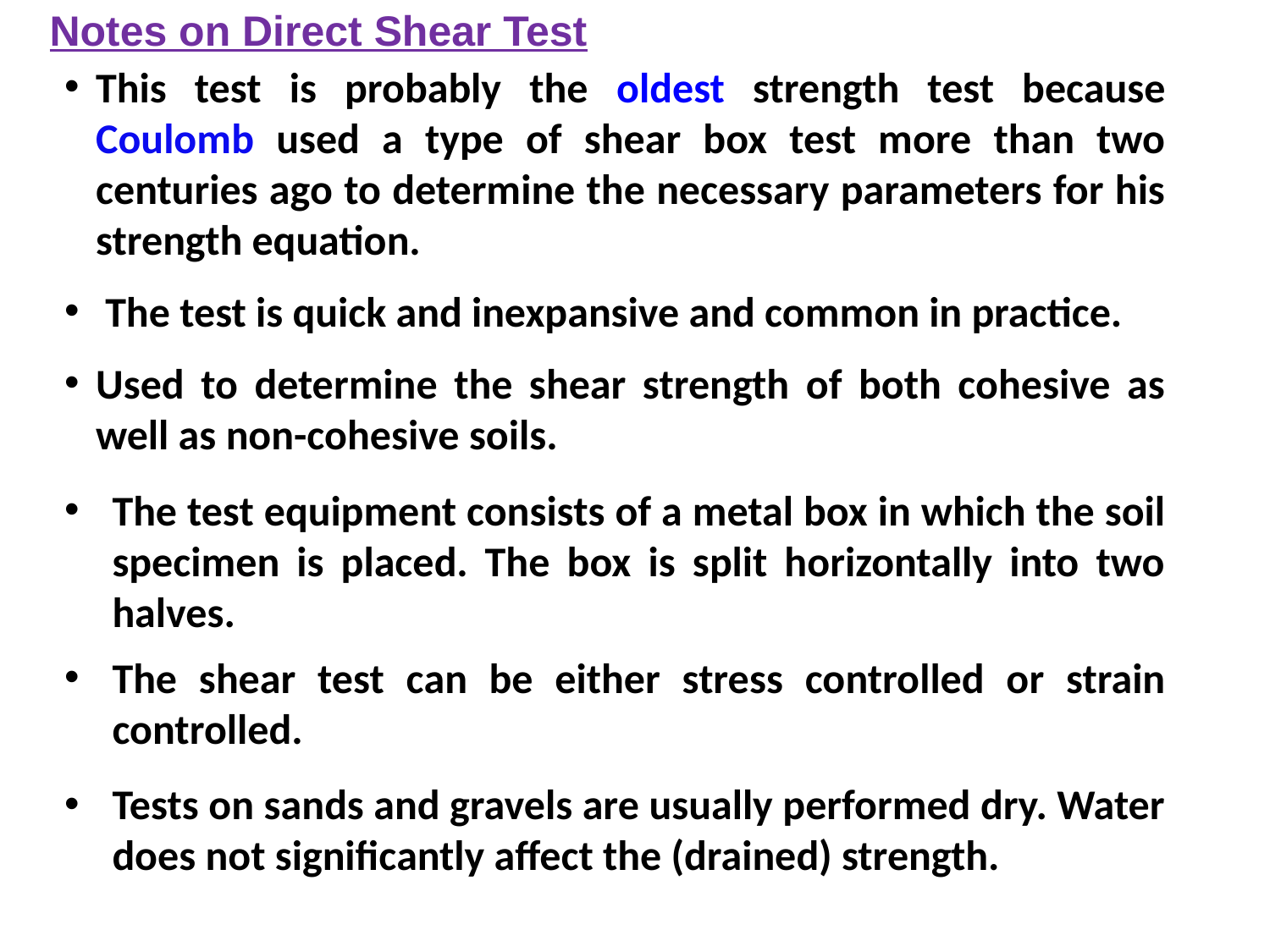

Notes on Direct Shear Test
This test is probably the oldest strength test because Coulomb used a type of shear box test more than two centuries ago to determine the necessary parameters for his strength equation.
 The test is quick and inexpansive and common in practice.
Used to determine the shear strength of both cohesive as well as non-cohesive soils.
The test equipment consists of a metal box in which the soil specimen is placed. The box is split horizontally into two halves.
The shear test can be either stress controlled or strain controlled.
Tests on sands and gravels are usually performed dry. Water does not significantly affect the (drained) strength.